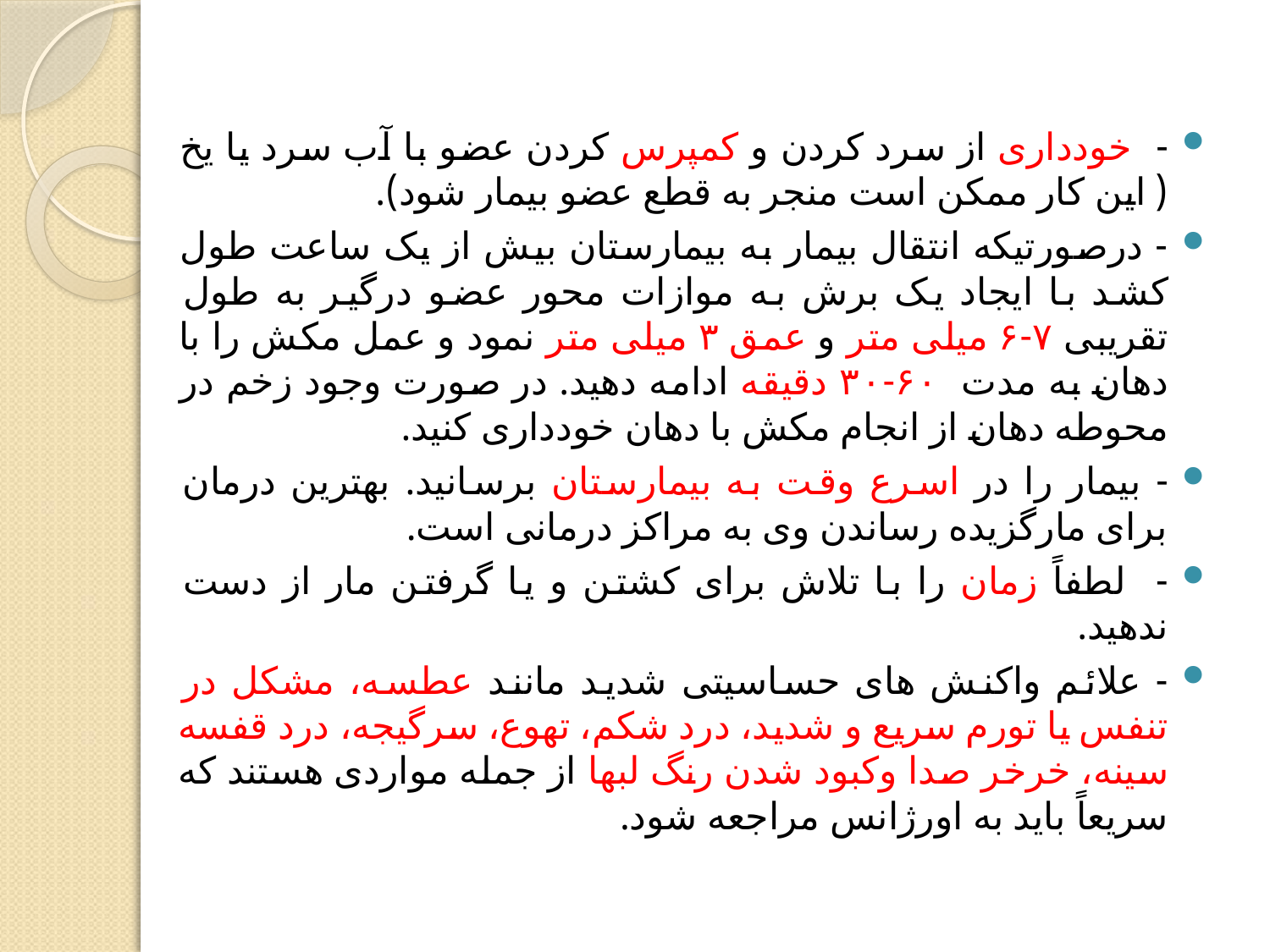

-  خودداری از سرد کردن و کمپرس کردن عضو با آب سرد یا یخ ( این کار ممکن است منجر به قطع عضو بیمار شود).
- درصورتیکه انتقال بیمار به بیمارستان بیش از یک ساعت طول کشد با ایجاد یک برش به موازات محور عضو درگیر به طول تقریبی ۷-۶ میلی متر و عمق ۳ میلی متر نمود و عمل مکش را با دهان به مدت  ۶۰-۳۰ دقیقه ادامه دهید. در صورت وجود زخم در محوطه دهان از انجام مکش با دهان خودداری کنید.
- بیمار را در اسرع وقت به بیمارستان برسانید. بهترین درمان برای مارگزیده رساندن وی به مراکز درمانی است.
-  لطفاً زمان را با تلاش برای کشتن و یا گرفتن مار از دست ندهید.
- علائم واکنش های حساسیتی شدید مانند عطسه، مشکل در تنفس یا تورم سریع و شدید، درد شکم، تهوع، سرگیجه، درد قفسه سینه، خرخر صدا وکبود شدن رنگ لبها از جمله مواردی هستند که سریعاً باید به اورژانس مراجعه شود.